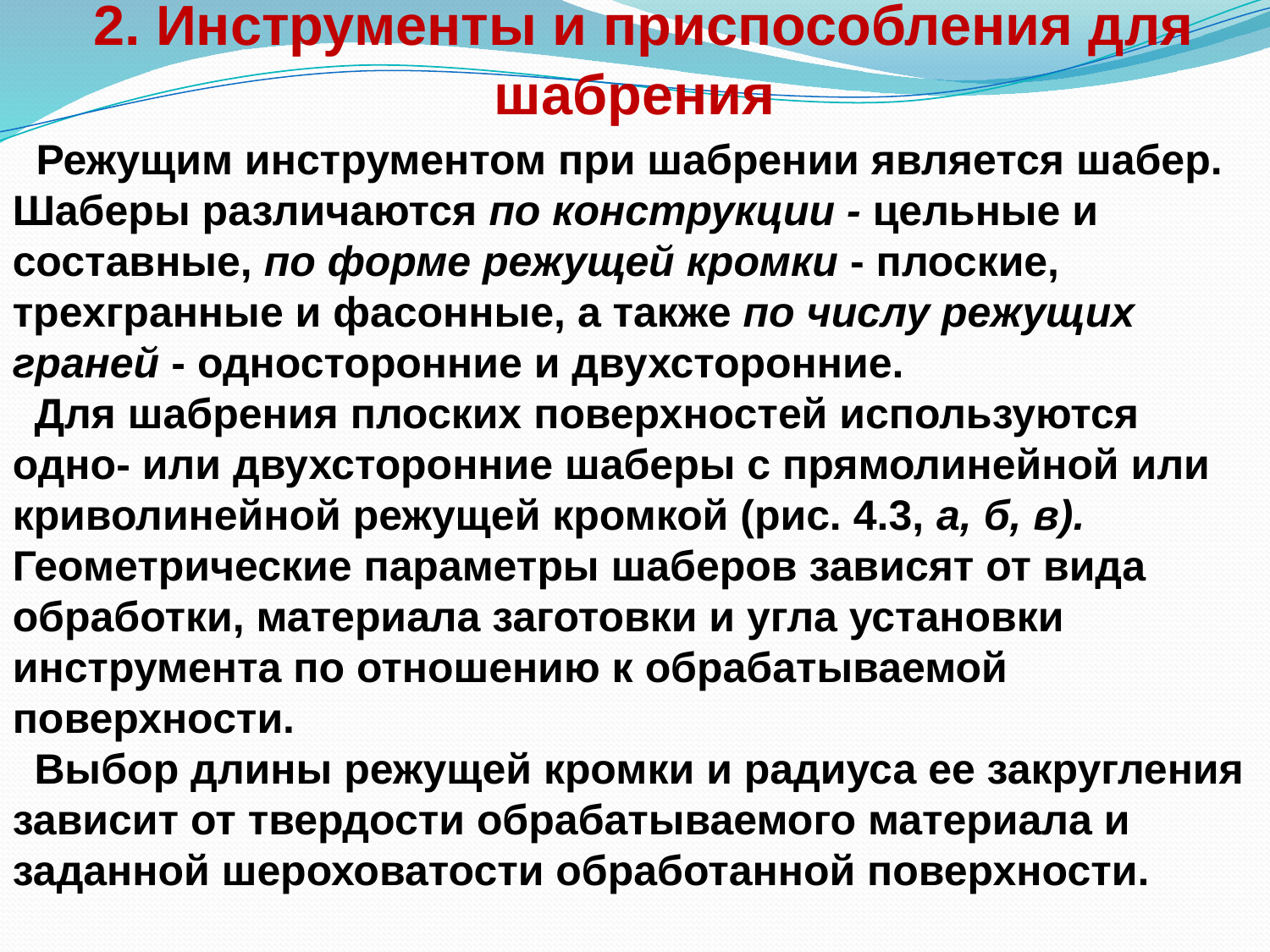

# 2. Инструменты и приспособления для шабрения
  Режущим инструментом при шабрении является шабер. Шаберы различаются по конструкции - цельные и составные, по форме режущей кромки - плоские, трехгранные и фасонные, а также по числу режущих граней - односторонние и двухсторонние.
  Для шабрения плоских поверхностей используются одно- или двухсторонние шаберы с прямолинейной или криволинейной режущей кромкой (рис. 4.3, а, б, в). Геометрические параметры шаберов зависят от вида обработки, материала заготовки и угла установки инструмента по отношению к обрабатываемой поверхности.
  Выбор длины режущей кромки и радиуса ее закругления зависит от твердости обрабатываемого материала и заданной шероховатости обработанной поверхности.